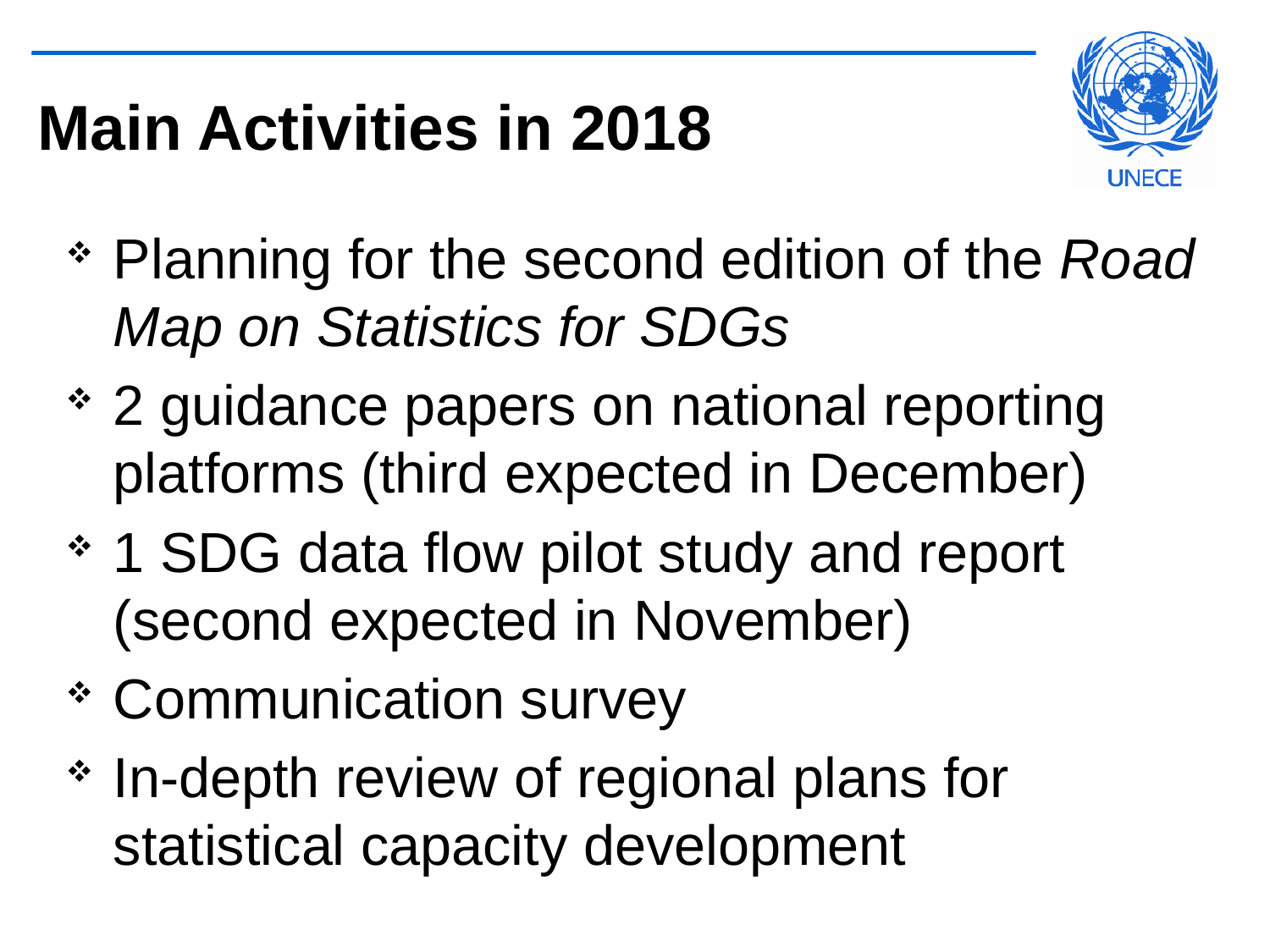

# Main Activities in 2018
Planning for the second edition of the Road Map on Statistics for SDGs
2 guidance papers on national reporting platforms (third expected in December)
1 SDG data flow pilot study and report (second expected in November)
Communication survey
In-depth review of regional plans for statistical capacity development